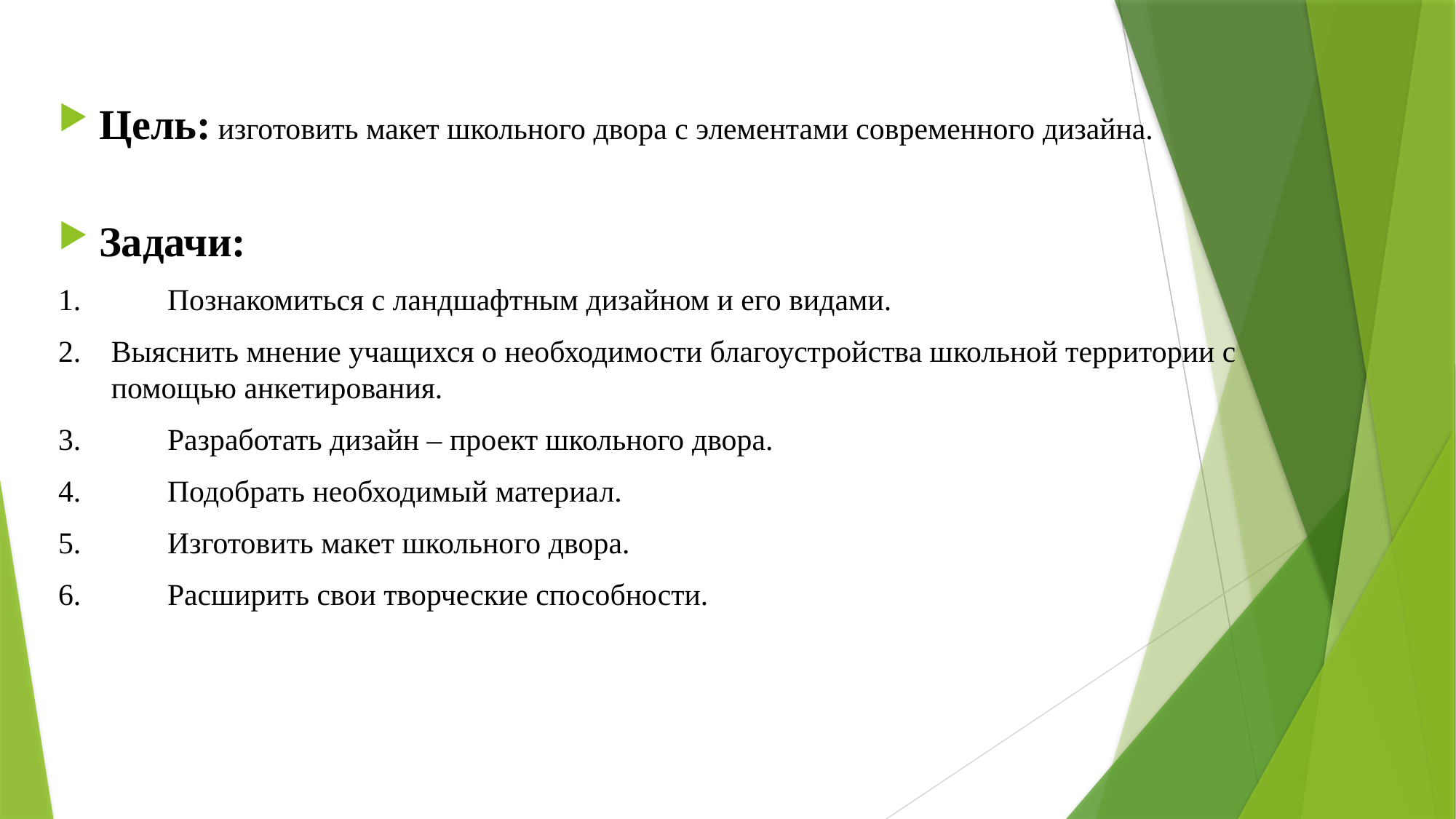

Цель: изготовить макет школьного двора с элементами современного дизайна.

Задачи:
1.	Познакомиться с ландшафтным дизайном и его видами.
2.	Выяснить мнение учащихся о необходимости благоустройства школьной территории с помощью анкетирования.
3.	Разработать дизайн – проект школьного двора.
4.	Подобрать необходимый материал.
5.	Изготовить макет школьного двора.
6.	Расширить свои творческие способности.